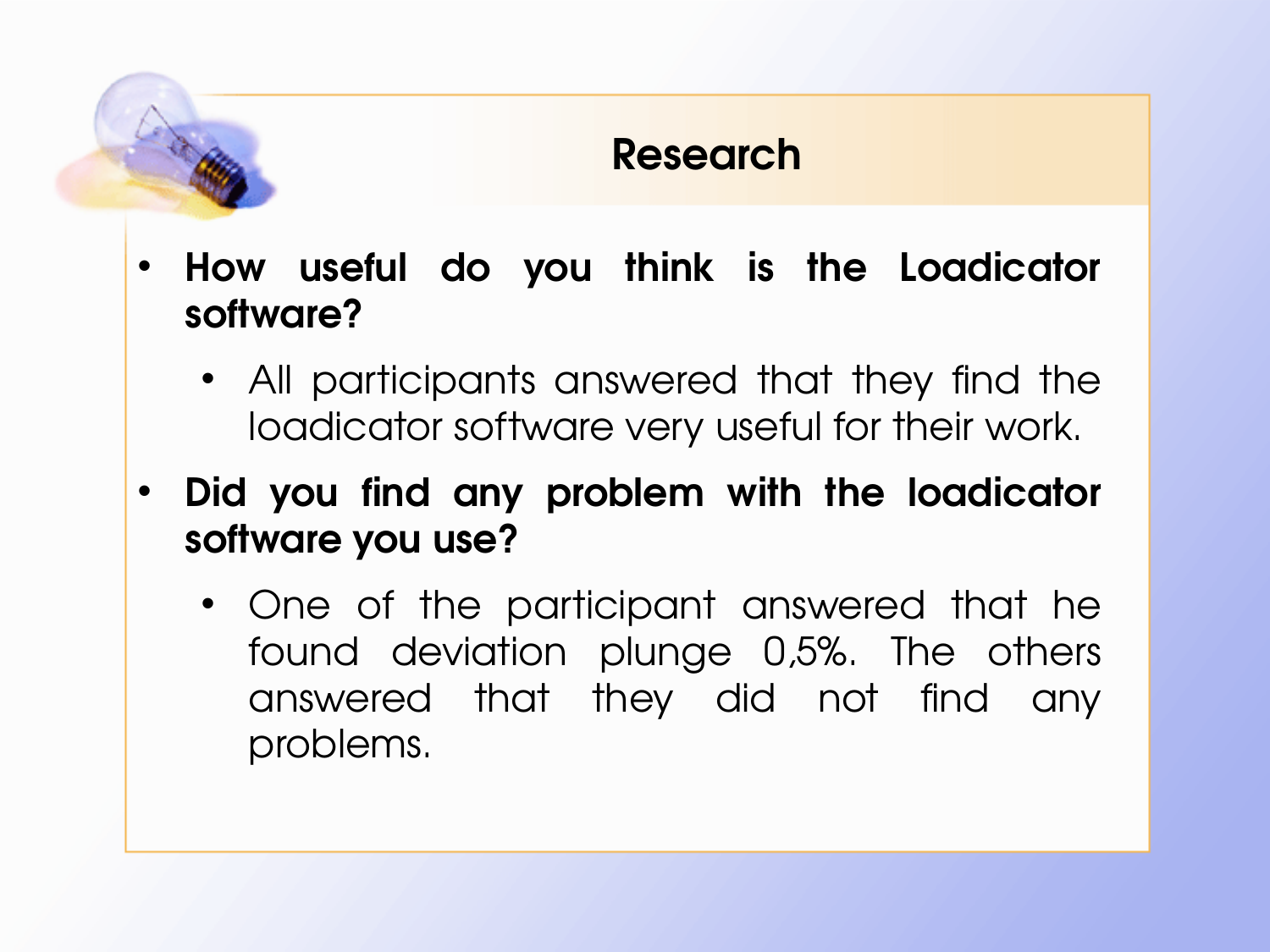

# Research
How useful do you think is the Loadicator software?
All participants answered that they find the loadicator software very useful for their work.
Did you find any problem with the loadicator software you use?
One of the participant answered that he found deviation plunge 0,5%. The others answered that they did not find any problems.